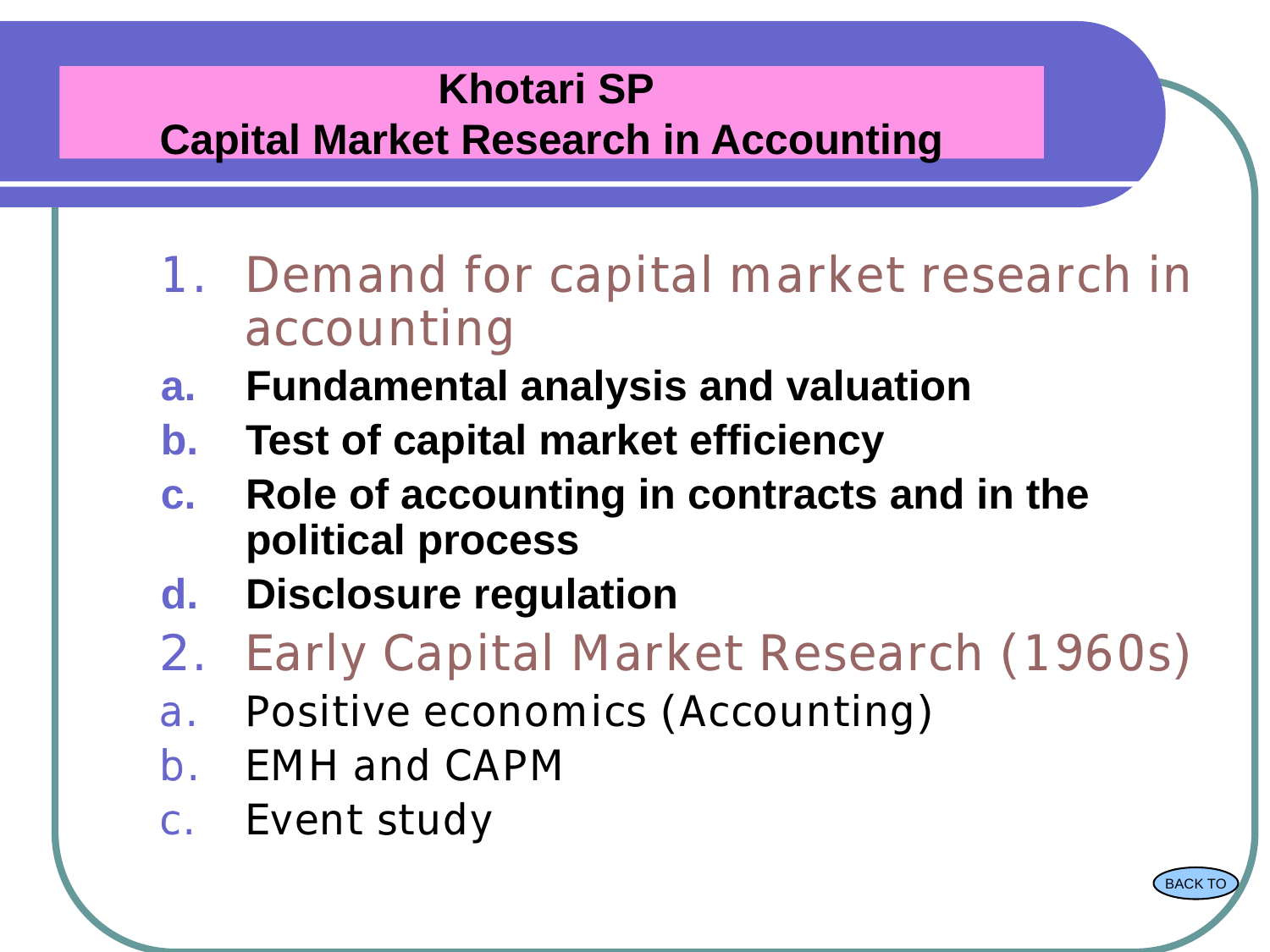

# Khotari SP Capital Market Research in Accounting
Demand for capital market research in accounting
Fundamental analysis and valuation
Test of capital market efficiency
Role of accounting in contracts and in the political process
Disclosure regulation
Early Capital Market Research (1960s)
Positive economics (Accounting)
EMH and CAPM
Event study
BACK TO